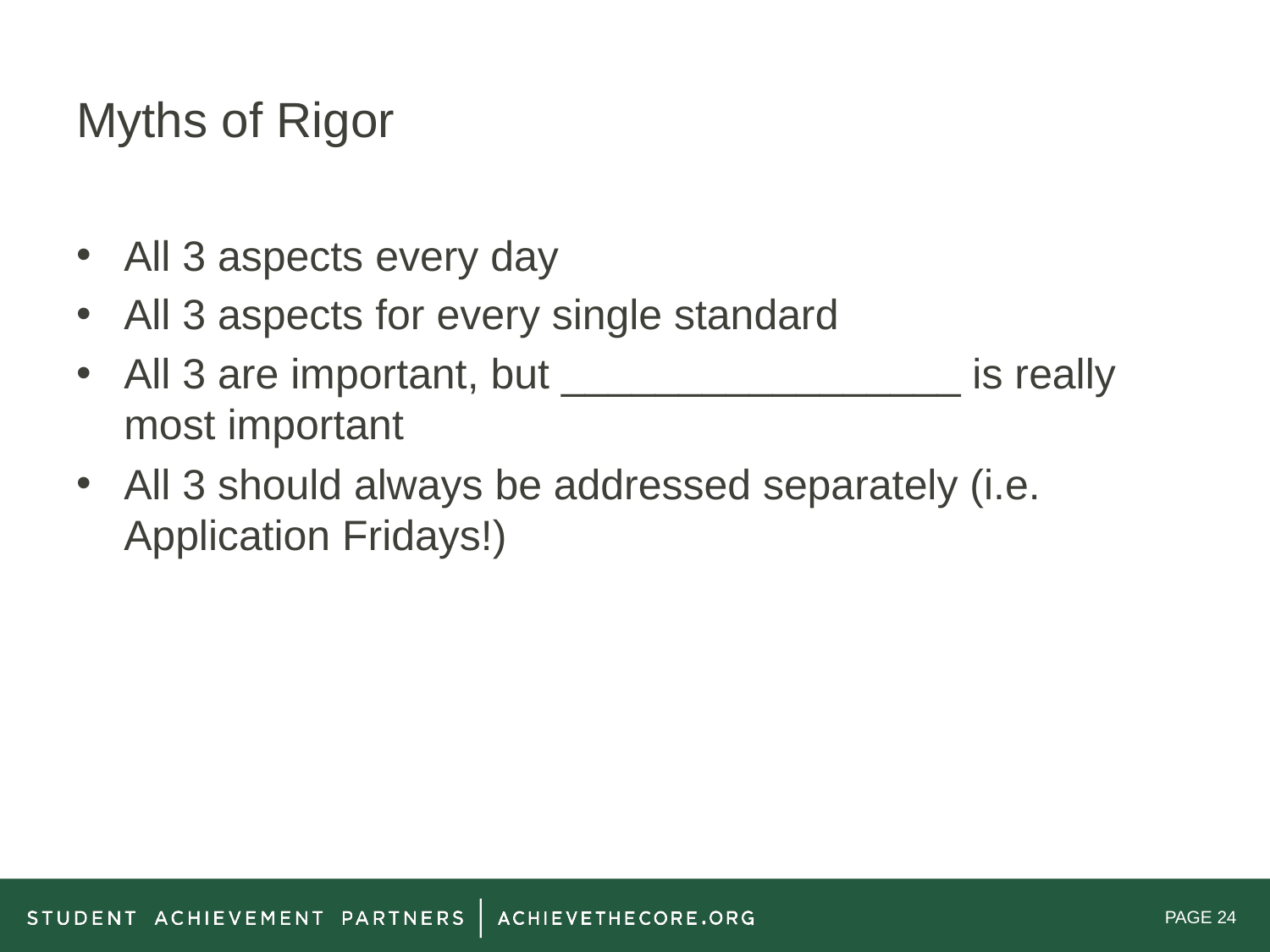

# Myths of Rigor
All 3 aspects every day
All 3 aspects for every single standard
All 3 are important, but _________________ is really most important
All 3 should always be addressed separately (i.e.  Application Fridays!)